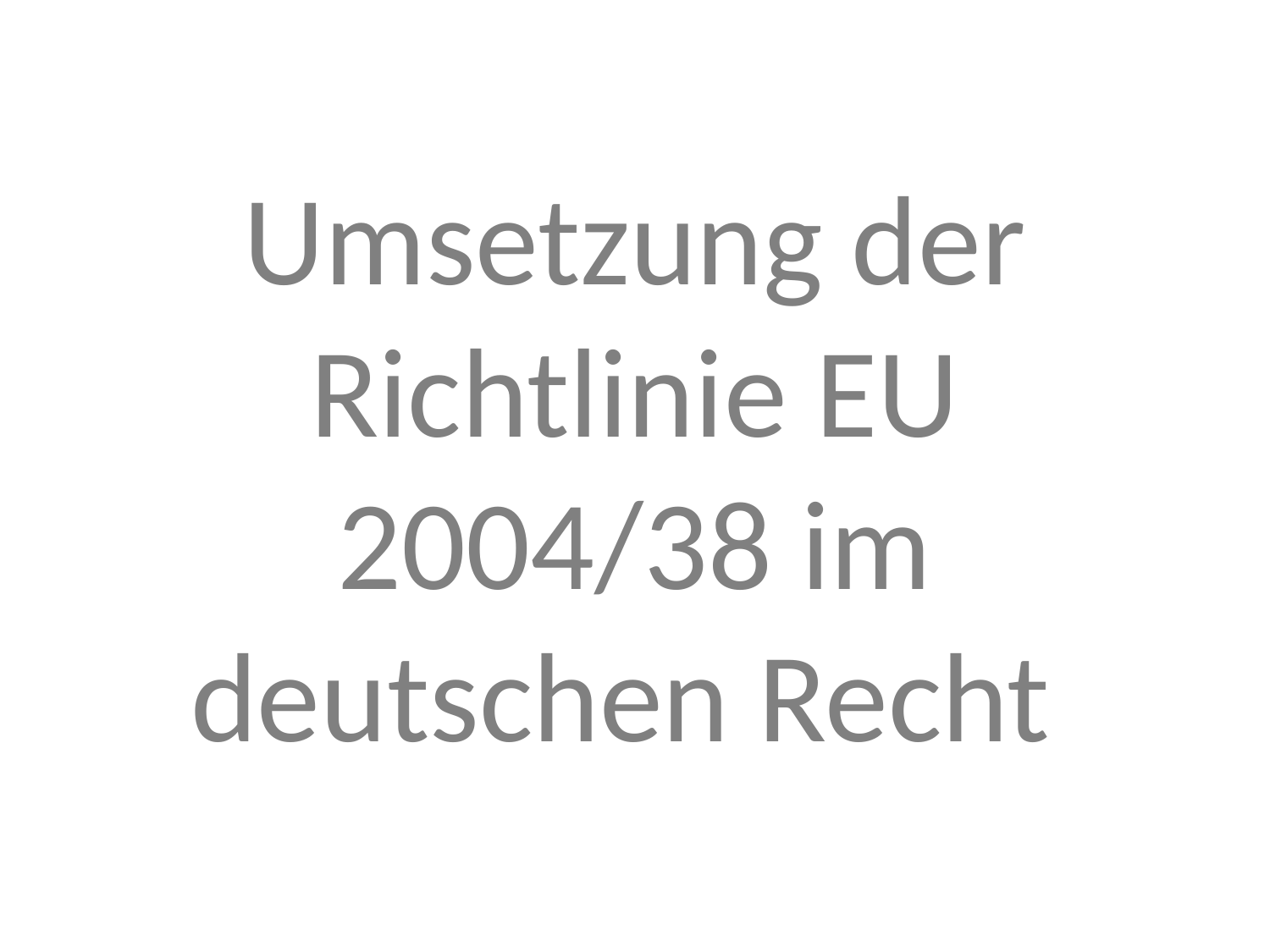

# Umsetzung der Richtlinie EU 2004/38 im deutschen Recht